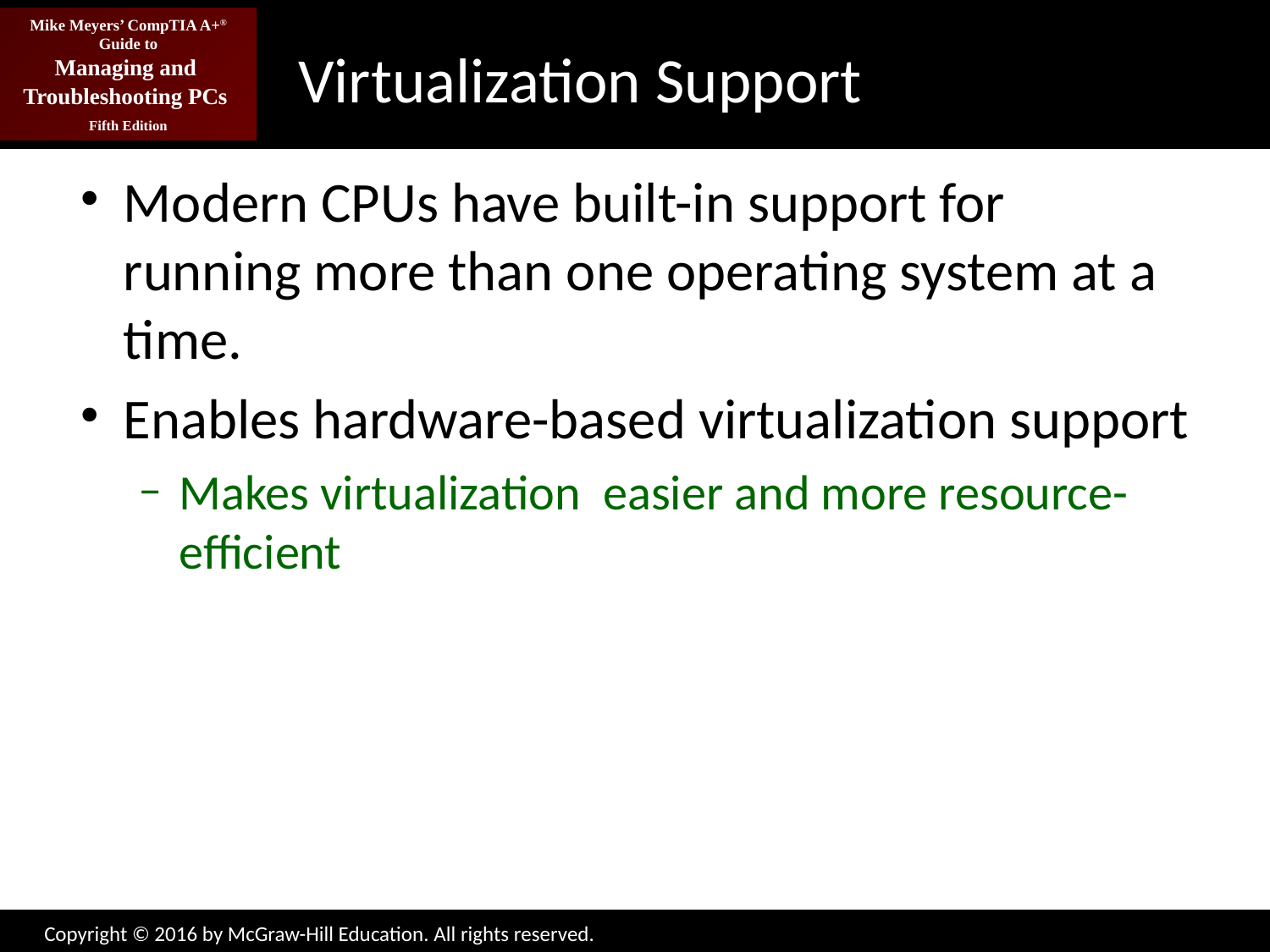

# Virtualization Support
Modern CPUs have built-in support for running more than one operating system at a time.
Enables hardware-based virtualization support
Makes virtualization  easier and more resource-efficient